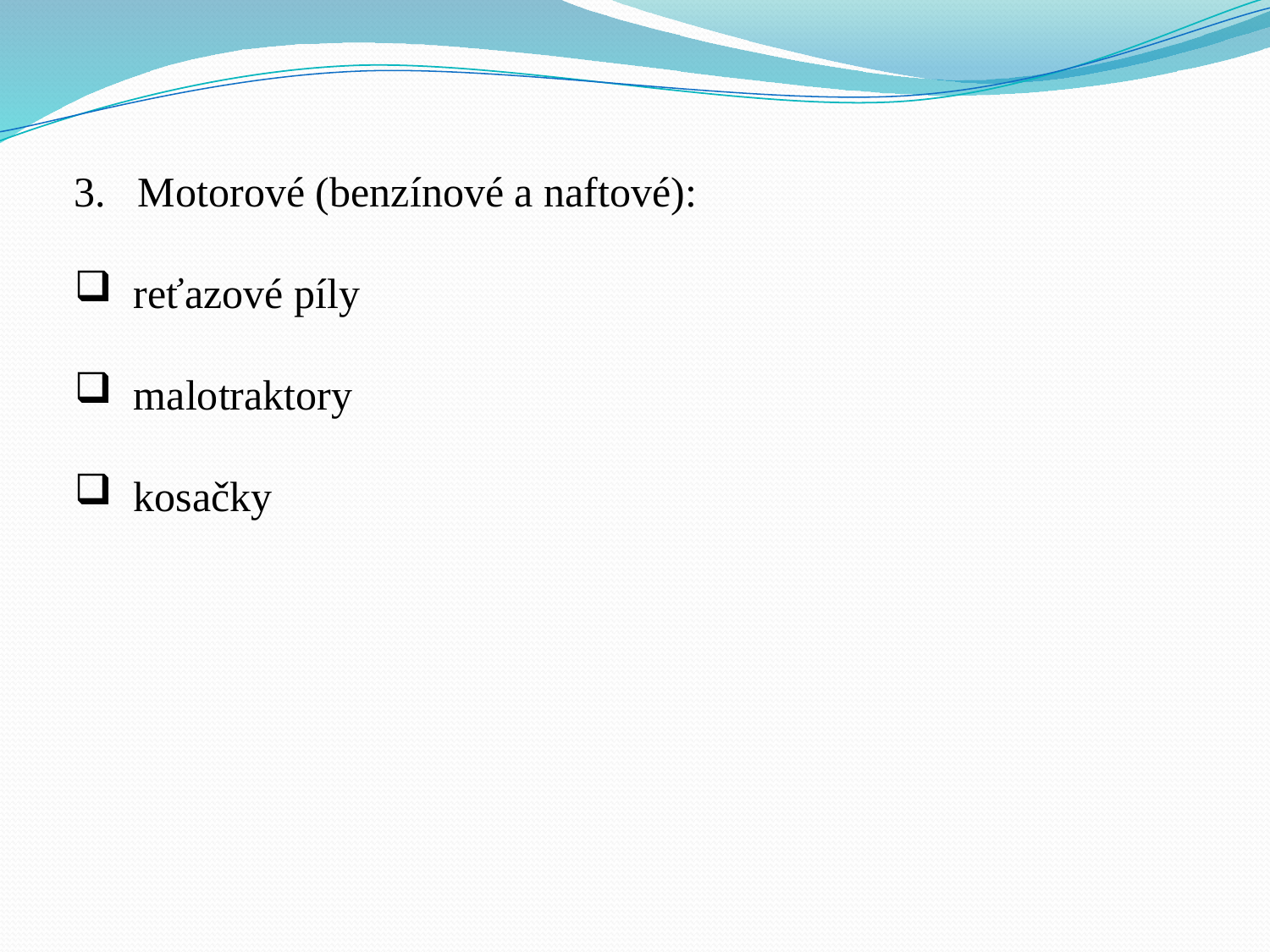

Motorové (benzínové a naftové):

  reťazové píly

  malotraktory

  kosačky